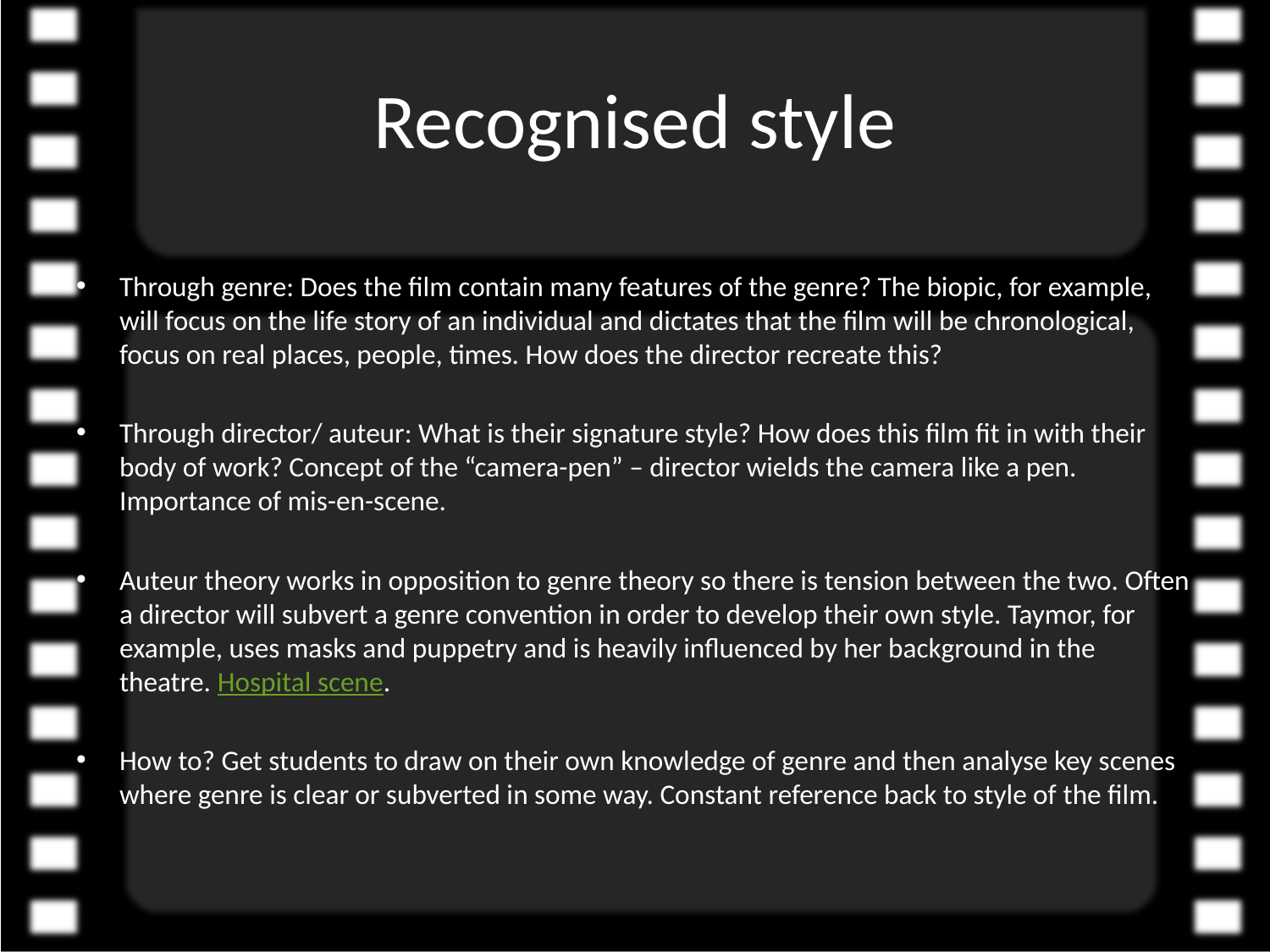

# Recognised style

Through genre: Does the film contain many features of the genre? The biopic, for example, will focus on the life story of an individual and dictates that the film will be chronological,  focus on real places, people, times. How does the director recreate this?

Through director/ auteur: What is their signature style? How does this film fit in with their body of work? Concept of the “camera-pen” – director wields the camera like a pen. Importance of mis-en-scene.

Auteur theory works in opposition to genre theory so there is tension between the two. Often a director will subvert a genre convention in order to develop their own style. Taymor, for example, uses masks and puppetry and is heavily influenced by her background in the theatre. Hospital scene.

How to? Get students to draw on their own knowledge of genre and then analyse key scenes where genre is clear or subverted in some way. Constant reference back to style of the film.